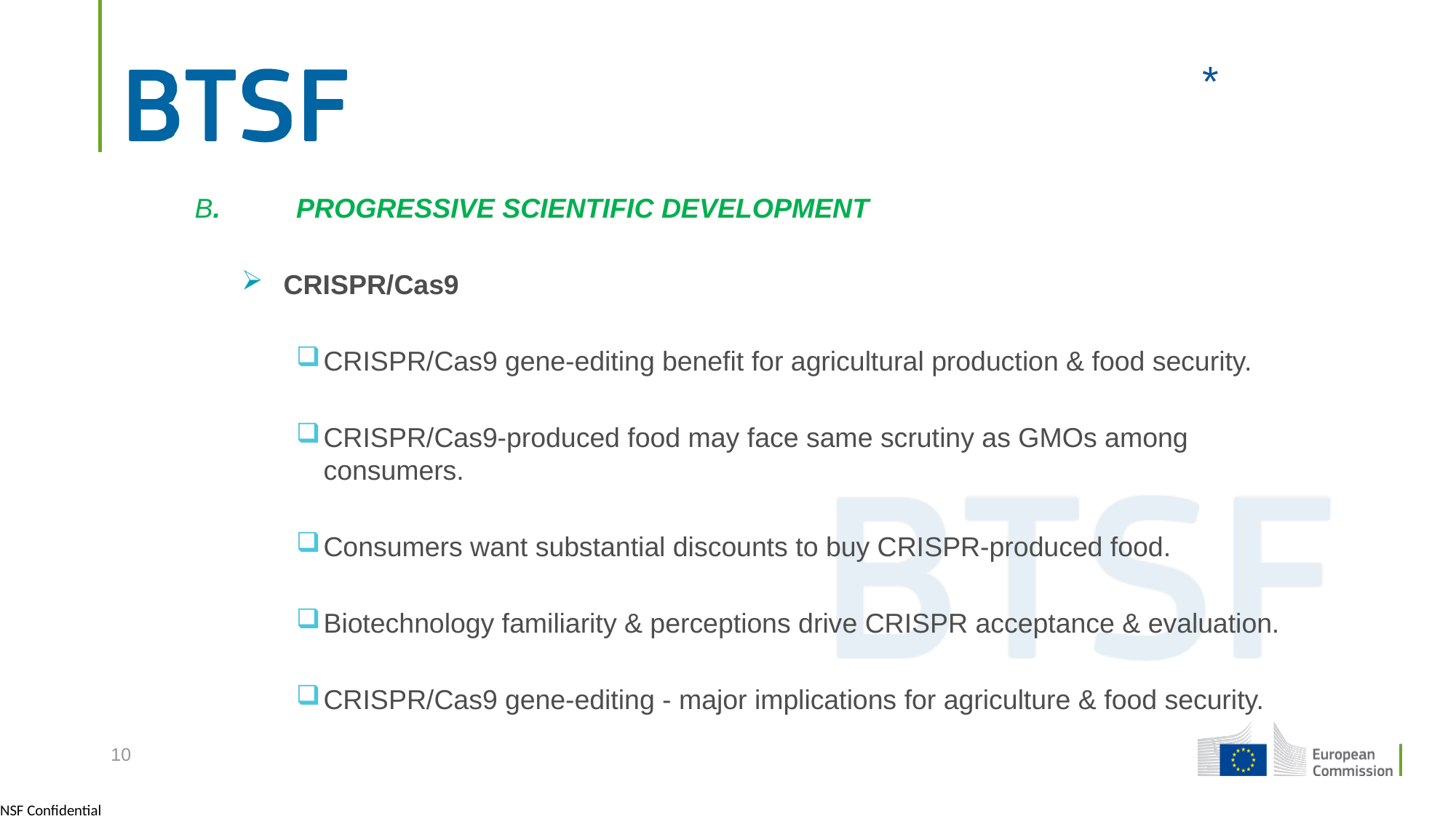

*

 B.	PROGRESSIVE SCIENTIFIC DEVELOPMENT

 CRISPR/Cas9

CRISPR/Cas9 gene-editing benefit for agricultural production & food security.

CRISPR/Cas9-produced food may face same scrutiny as GMOs among consumers.

Consumers want substantial discounts to buy CRISPR-produced food.

Biotechnology familiarity & perceptions drive CRISPR acceptance & evaluation.

CRISPR/Cas9 gene-editing - major implications for agriculture & food security.

10